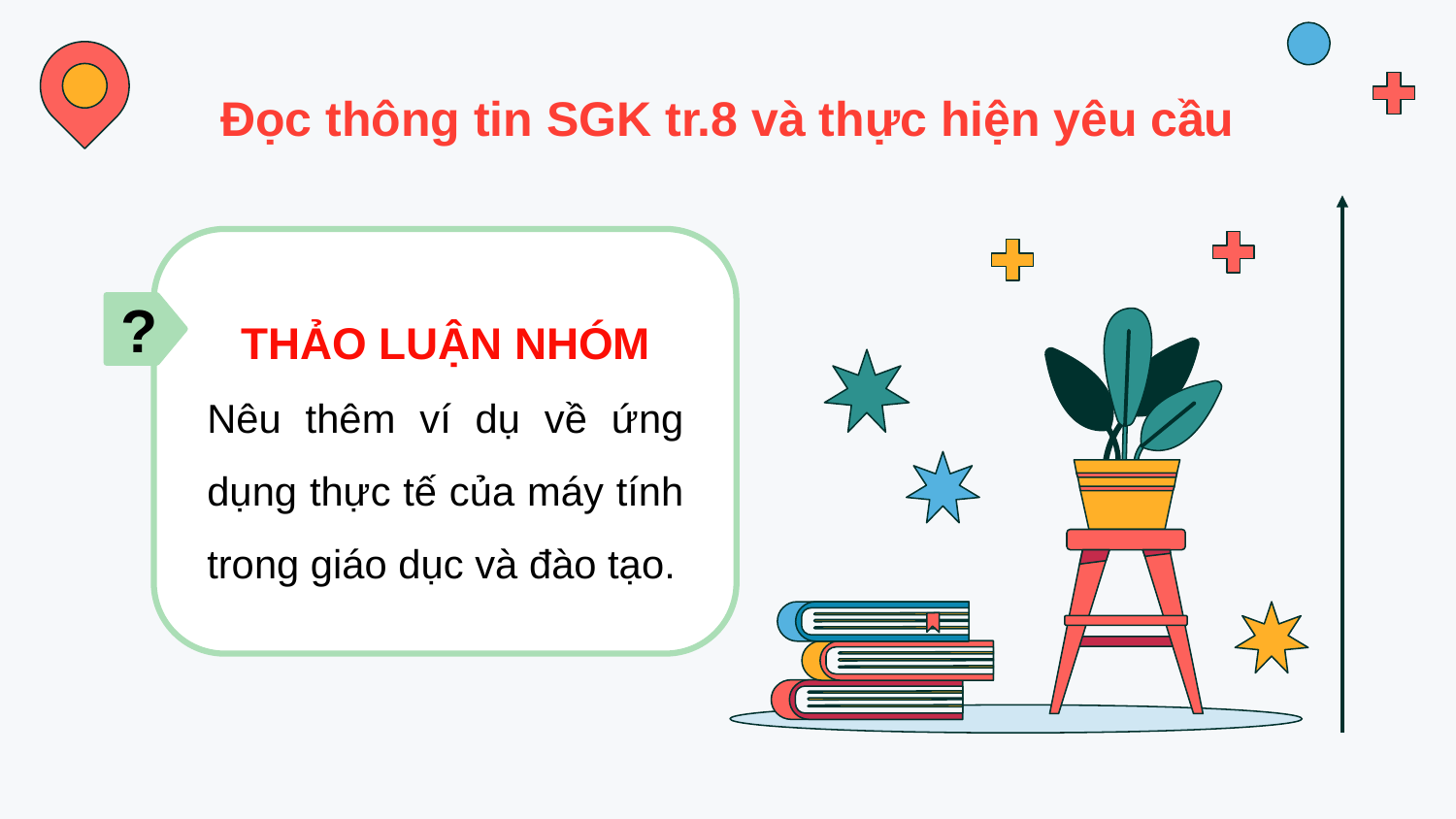

# Đọc thông tin SGK tr.8 và thực hiện yêu cầu

?

THẢO LUẬN NHÓM
Nêu thêm ví dụ về ứng dụng thực tế của máy tính trong giáo dục và đào tạo.